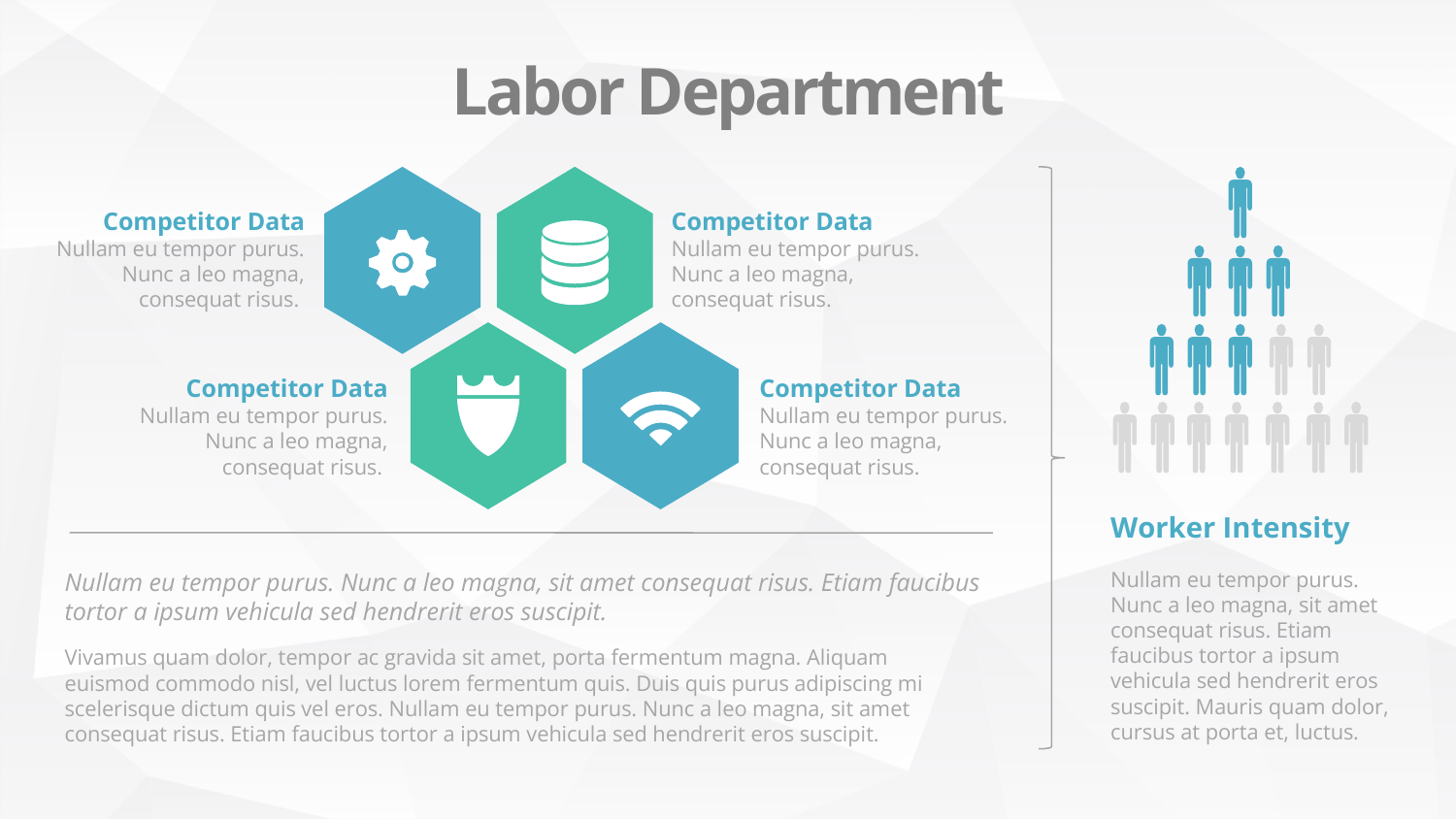

Labor Department

Competitor Data
Nullam eu tempor purus. Nunc a leo magna, consequat risus.
Competitor Data
Nullam eu tempor purus. Nunc a leo magna, consequat risus.

Competitor Data
Nullam eu tempor purus. Nunc a leo magna, consequat risus.
Competitor Data
Nullam eu tempor purus. Nunc a leo magna, consequat risus.

Worker Intensity

Nullam eu tempor purus. Nunc a leo magna, sit amet consequat risus. Etiam faucibus tortor a ipsum vehicula sed hendrerit eros suscipit. Mauris quam dolor, cursus at porta et, luctus.
Nullam eu tempor purus. Nunc a leo magna, sit amet consequat risus. Etiam faucibus tortor a ipsum vehicula sed hendrerit eros suscipit.
Vivamus quam dolor, tempor ac gravida sit amet, porta fermentum magna. Aliquam euismod commodo nisl, vel luctus lorem fermentum quis. Duis quis purus adipiscing mi scelerisque dictum quis vel eros. Nullam eu tempor purus. Nunc a leo magna, sit amet consequat risus. Etiam faucibus tortor a ipsum vehicula sed hendrerit eros suscipit.